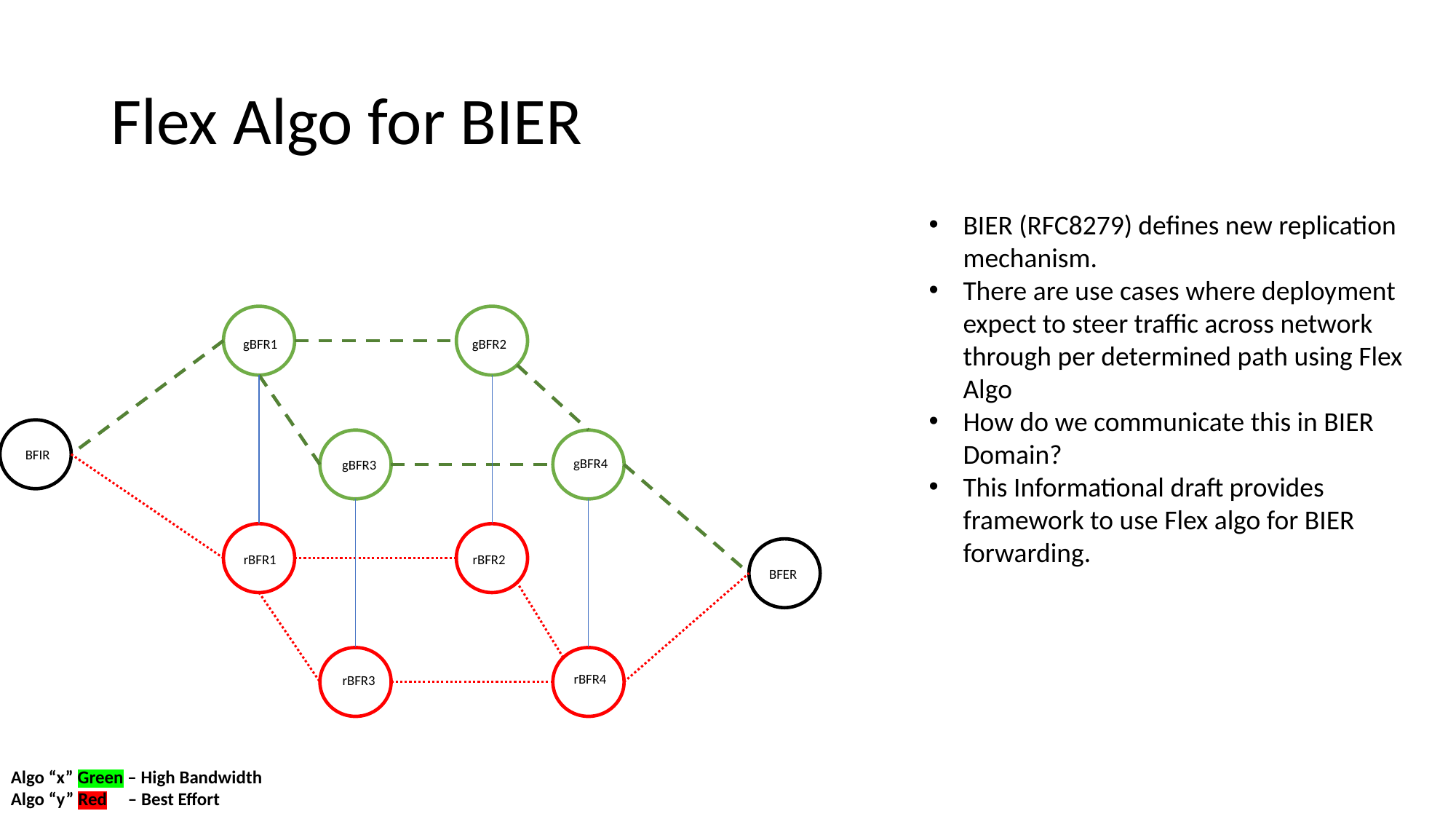

# Flex Algo for BIER
BIER (RFC8279) defines new replication mechanism.
There are use cases where deployment expect to steer traffic across network through per determined path using Flex Algo
How do we communicate this in BIER Domain?
This Informational draft provides framework to use Flex algo for BIER forwarding.

gBFR1
gBFR2

BFIR
gBFR4
gBFR3

rBFR1
rBFR2
BFER

rBFR4
rBFR3
Algo “x” Green – High Bandwidth
Algo “y” Red     – Best Effort